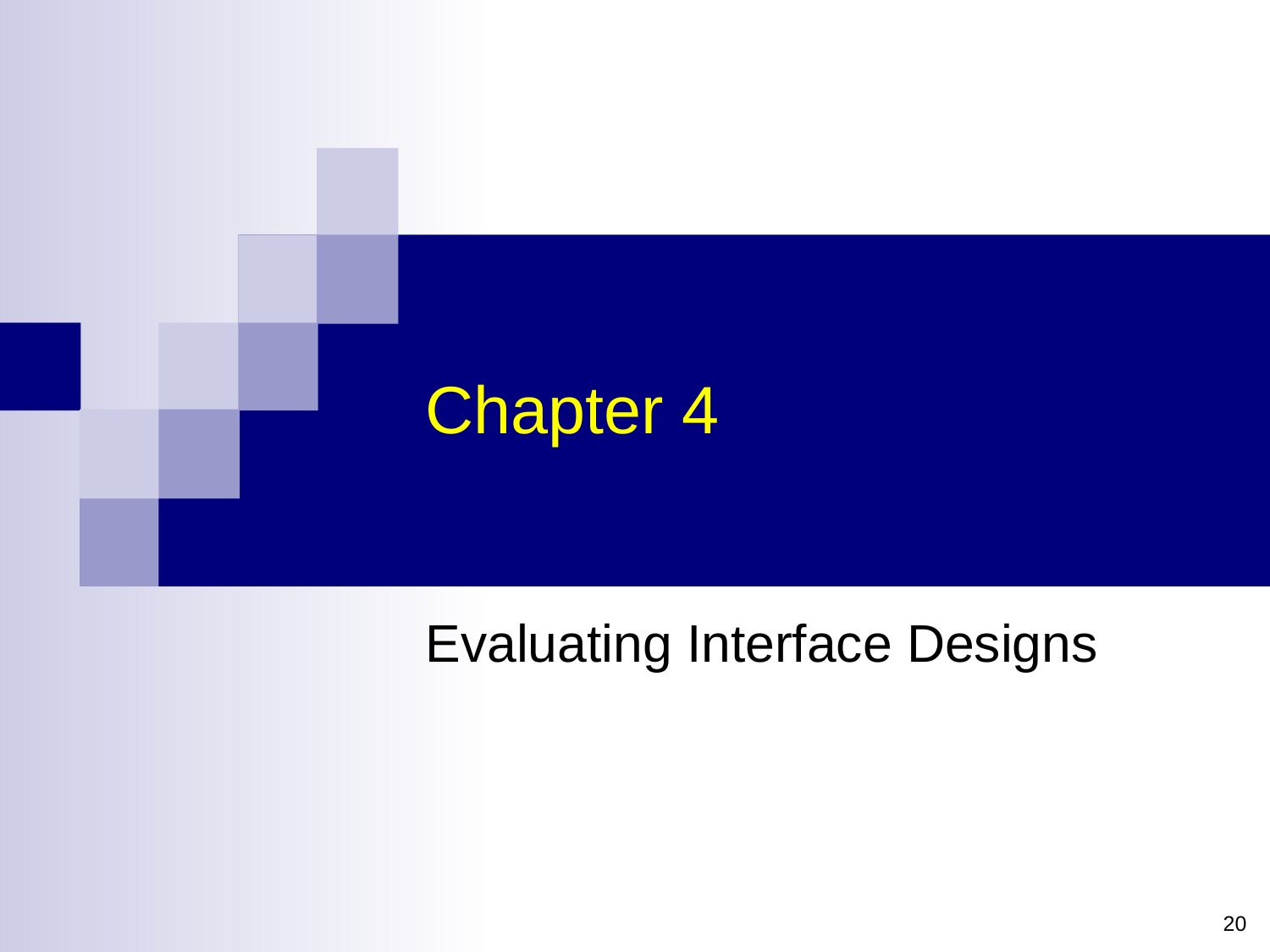

# Chapter 4
Evaluating Interface Designs
20